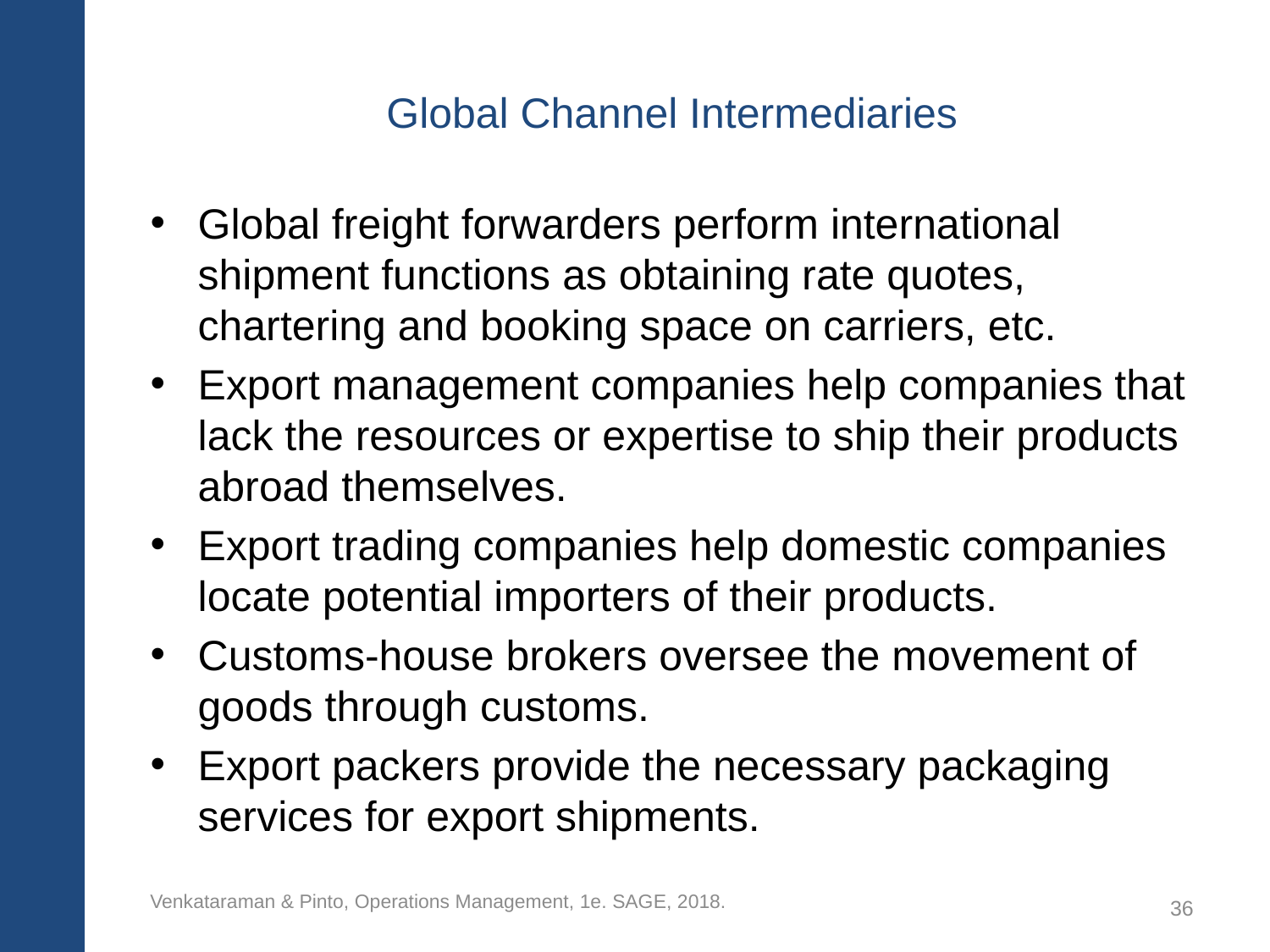

# Global Channel Intermediaries
Global freight forwarders perform international shipment functions as obtaining rate quotes, chartering and booking space on carriers, etc.
Export management companies help companies that lack the resources or expertise to ship their products abroad themselves.
Export trading companies help domestic companies locate potential importers of their products.
Customs-house brokers oversee the movement of goods through customs.
Export packers provide the necessary packaging services for export shipments.

Venkataraman & Pinto, Operations Management, 1e. SAGE, 2018.
36